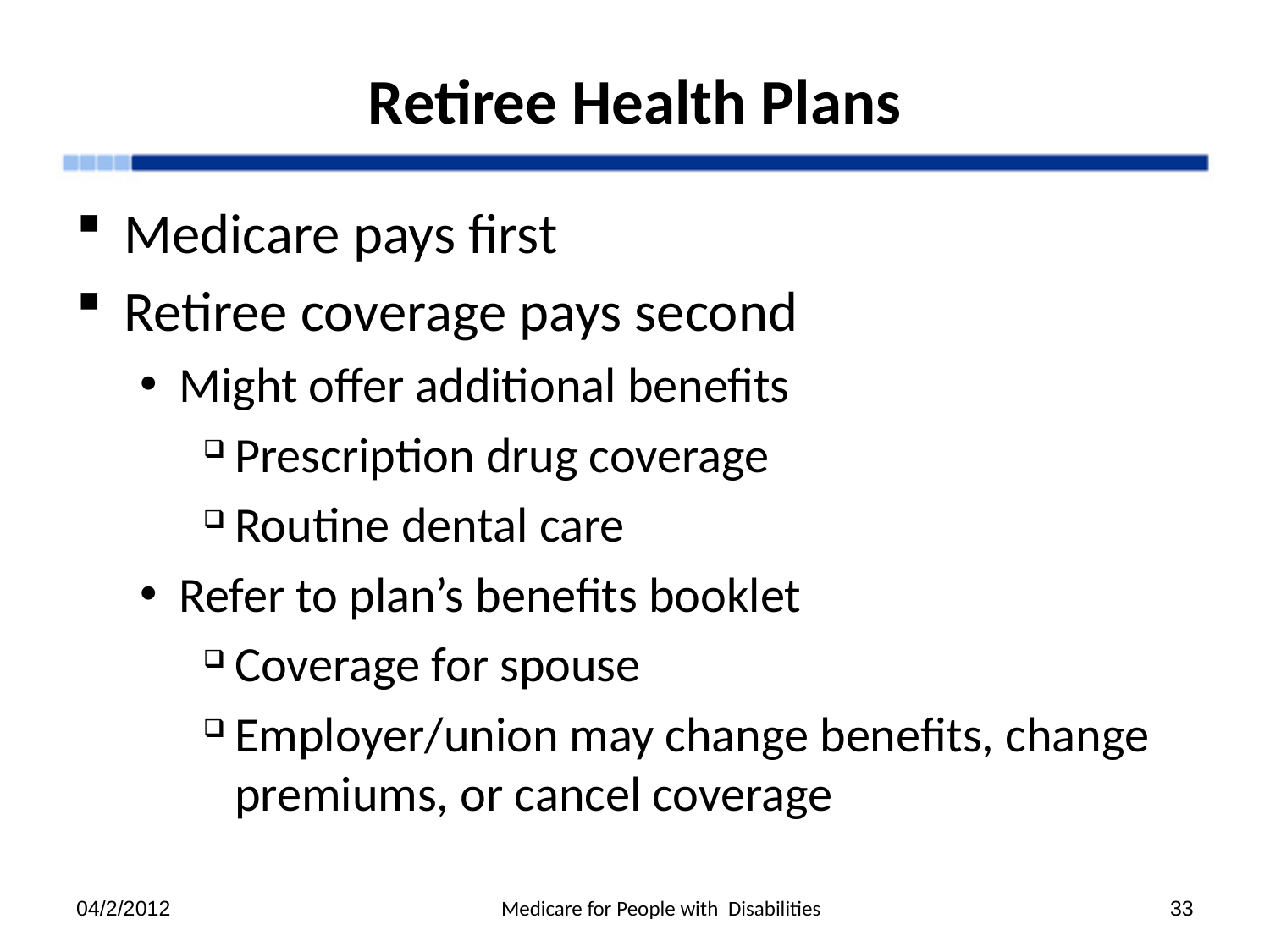

# Retiree Health Plans
Medicare pays first
Retiree coverage pays second
Might offer additional benefits
Prescription drug coverage
Routine dental care
Refer to plan’s benefits booklet
Coverage for spouse
Employer/union may change benefits, change premiums, or cancel coverage

04/2/2012
Medicare for People with  Disabilities
33